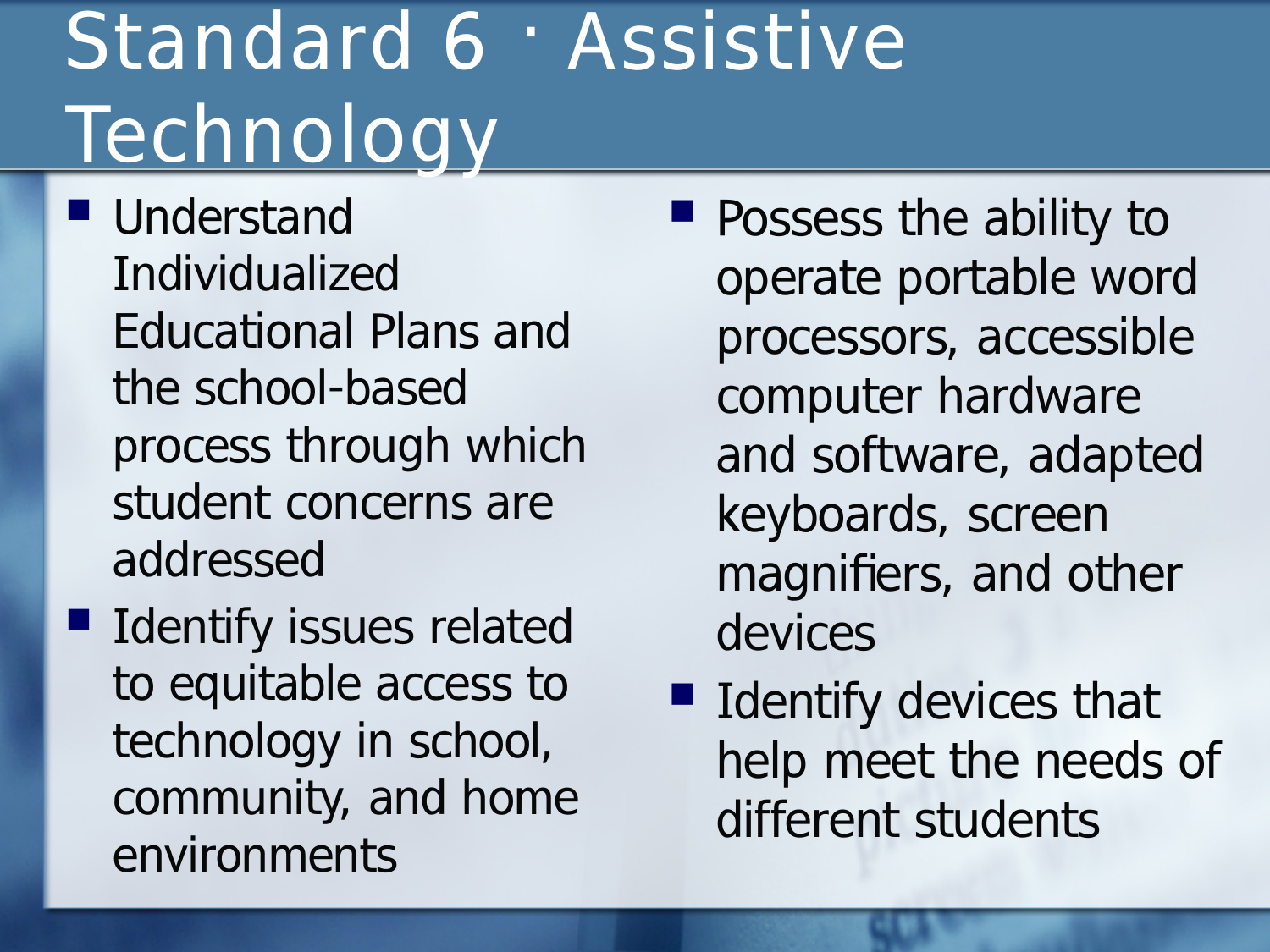

# Standard 6 · Assistive Technology
Understand Individualized Educational Plans and the school-based process through which student concerns are addressed
Identify issues related to equitable access to technology in school, community, and home environments
Possess the ability to operate portable word processors, accessible computer hardware and software, adapted keyboards, screen magnifiers, and other devices
Identify devices that help meet the needs of different students